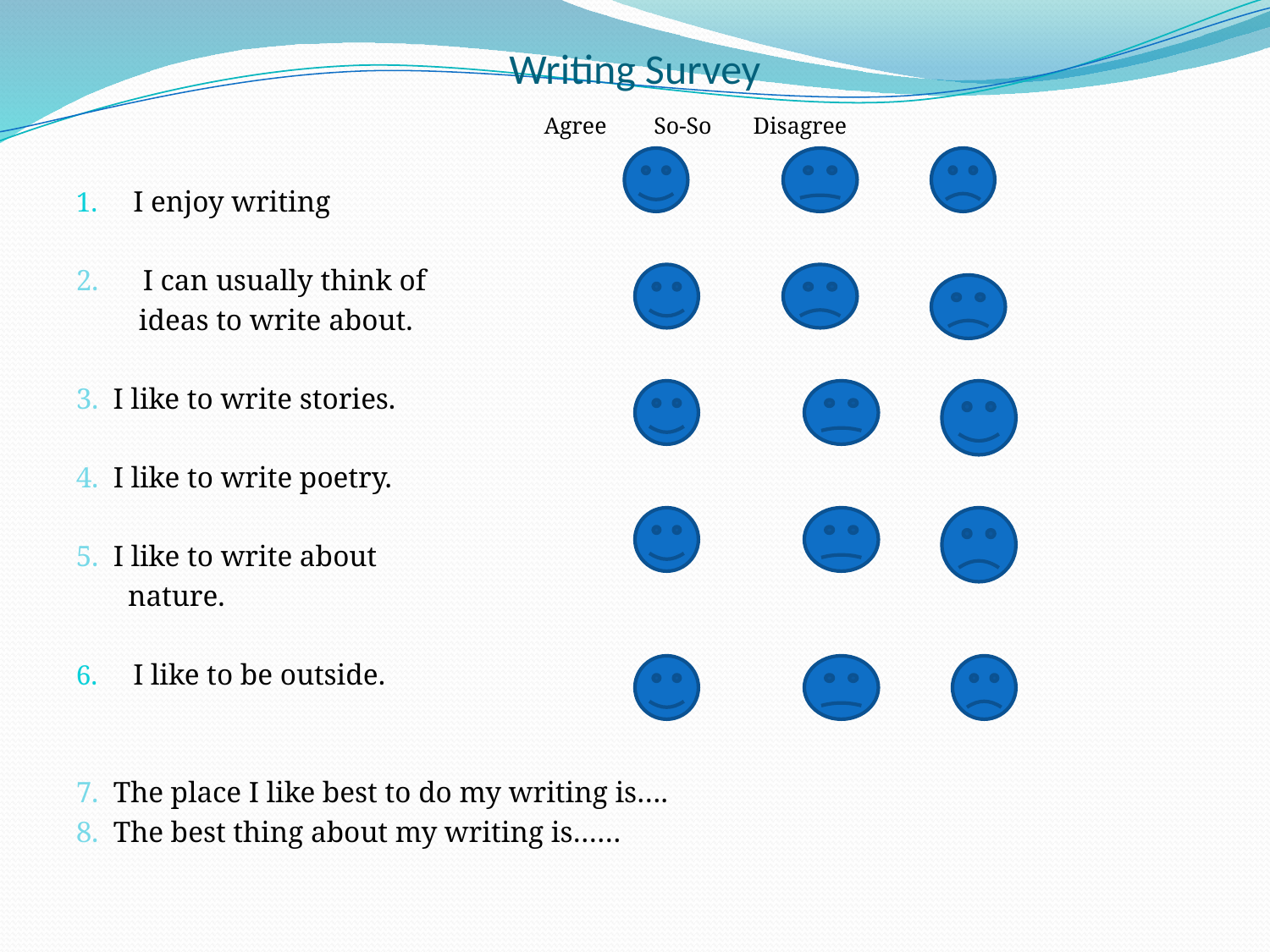

# Writing Survey
                                                                               Agree        So-So       Disagree

I enjoy writing

2.      I can usually think of
   ideas to write about.

3.  I like to write stories.

4.  I like to write poetry.

5.  I like to write about
       nature.

I like to be outside.

7.  The place I like best to do my writing is….
8.  The best thing about my writing is……